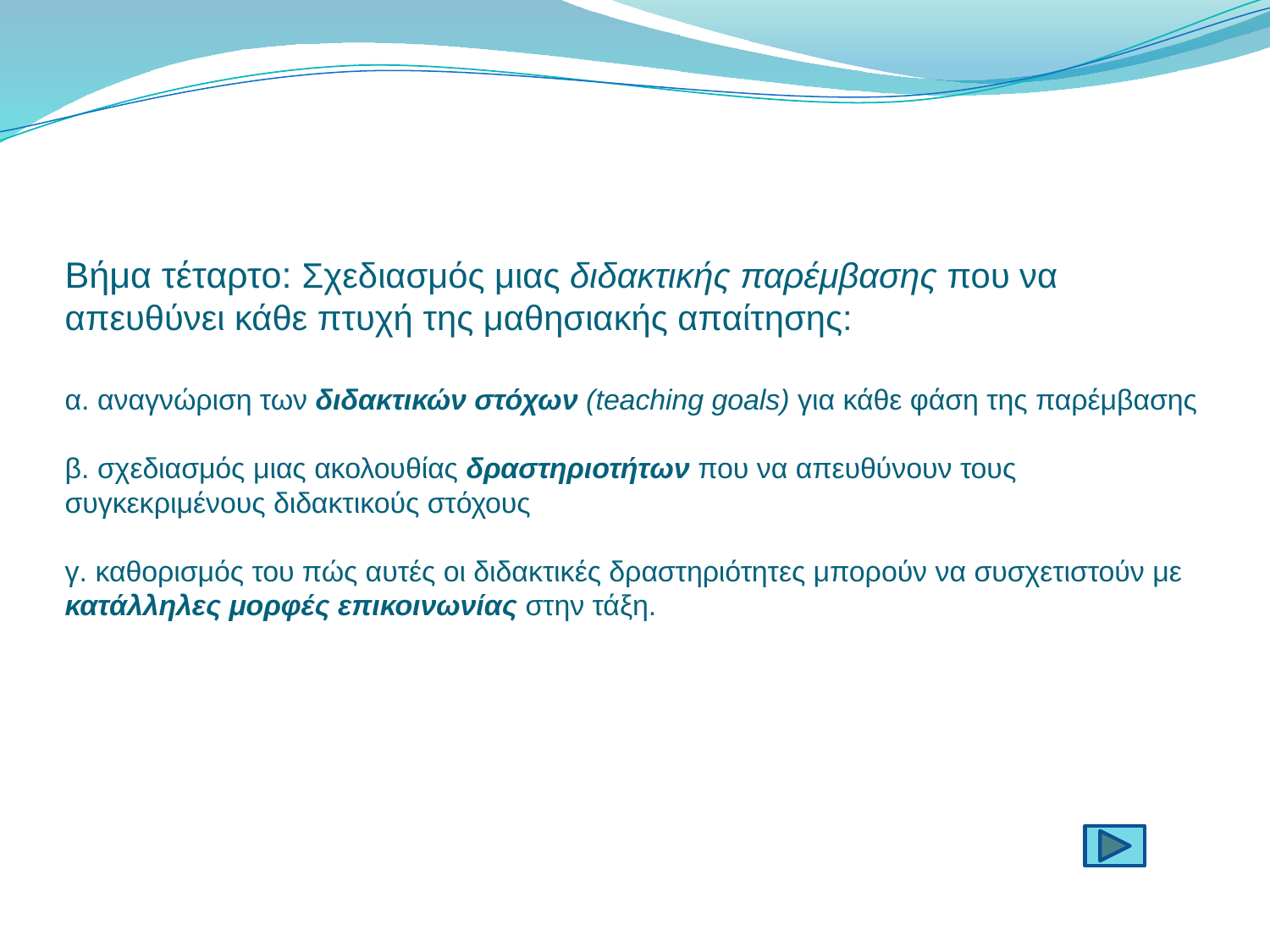

# Βήμα τέταρτο: Σχεδιασμός μιας διδακτικής παρέμβασης που να απευθύνει κάθε πτυχή της μαθησιακής απαίτησης: α. αναγνώριση των διδακτικών στόχων (teaching goals) για κάθε φάση της παρέμβασης β. σχεδιασμός μιας ακολουθίας δραστηριοτήτων που να απευθύνουν τους συγκεκριμένους διδακτικούς στόχους γ. καθορισμός του πώς αυτές οι διδακτικές δραστηριότητες μπορούν να συσχετιστούν με κατάλληλες μορφές επικοινωνίας στην τάξη.